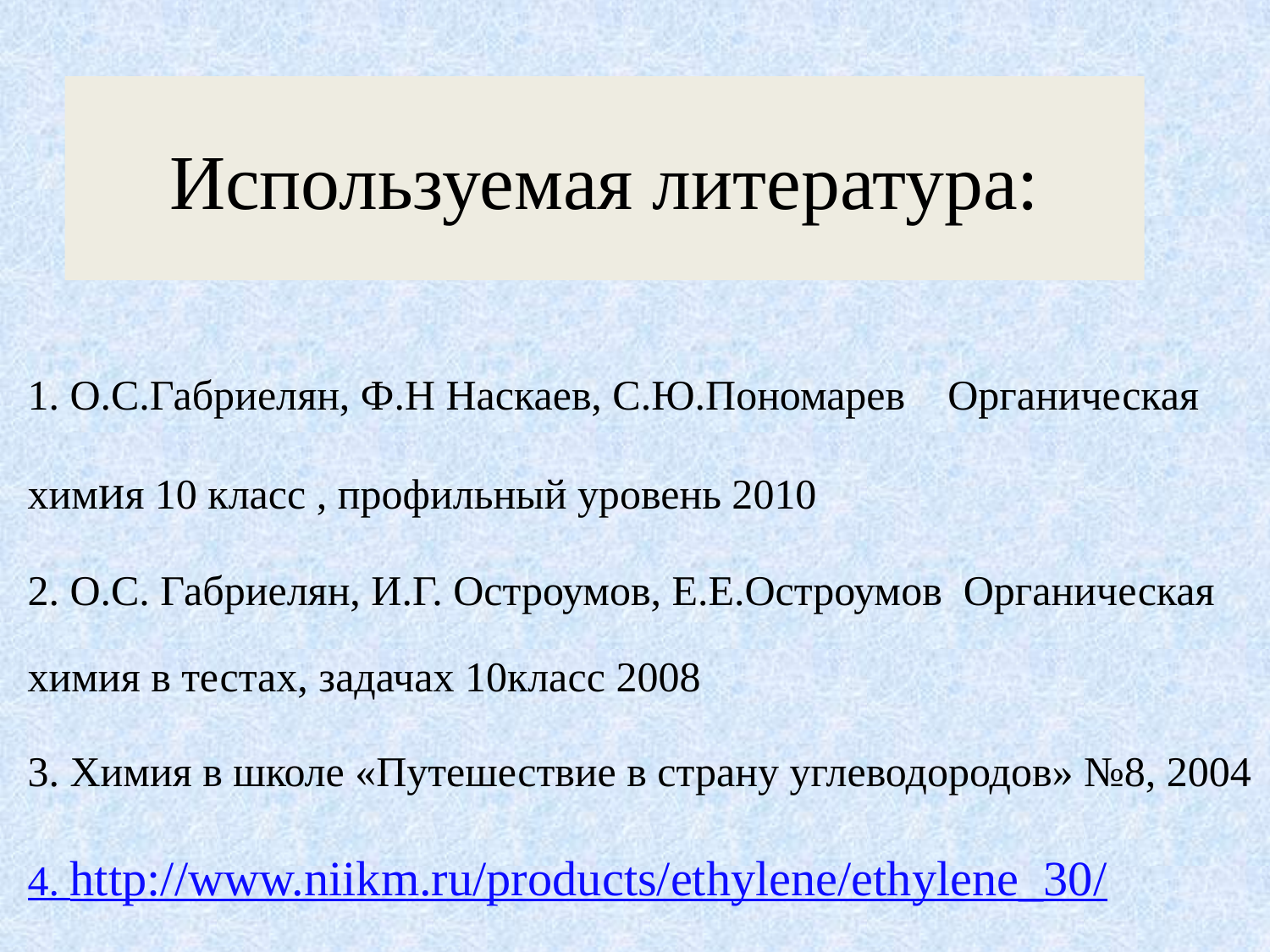

# Используемая литература:
1. О.С.Габриелян, Ф.Н Наскаев, С.Ю.Пономарев    Органическая химия 10 класс , профильный уровень 2010
2. О.С. Габриелян, И.Г. Остроумов, Е.Е.Остроумов  Органическая химия в тестах, задачах 10класс 2008
3. Химия в школе «Путешествие в страну углеводородов» №8, 2004
4. http://www.niikm.ru/products/ethylene/ethylene_30/